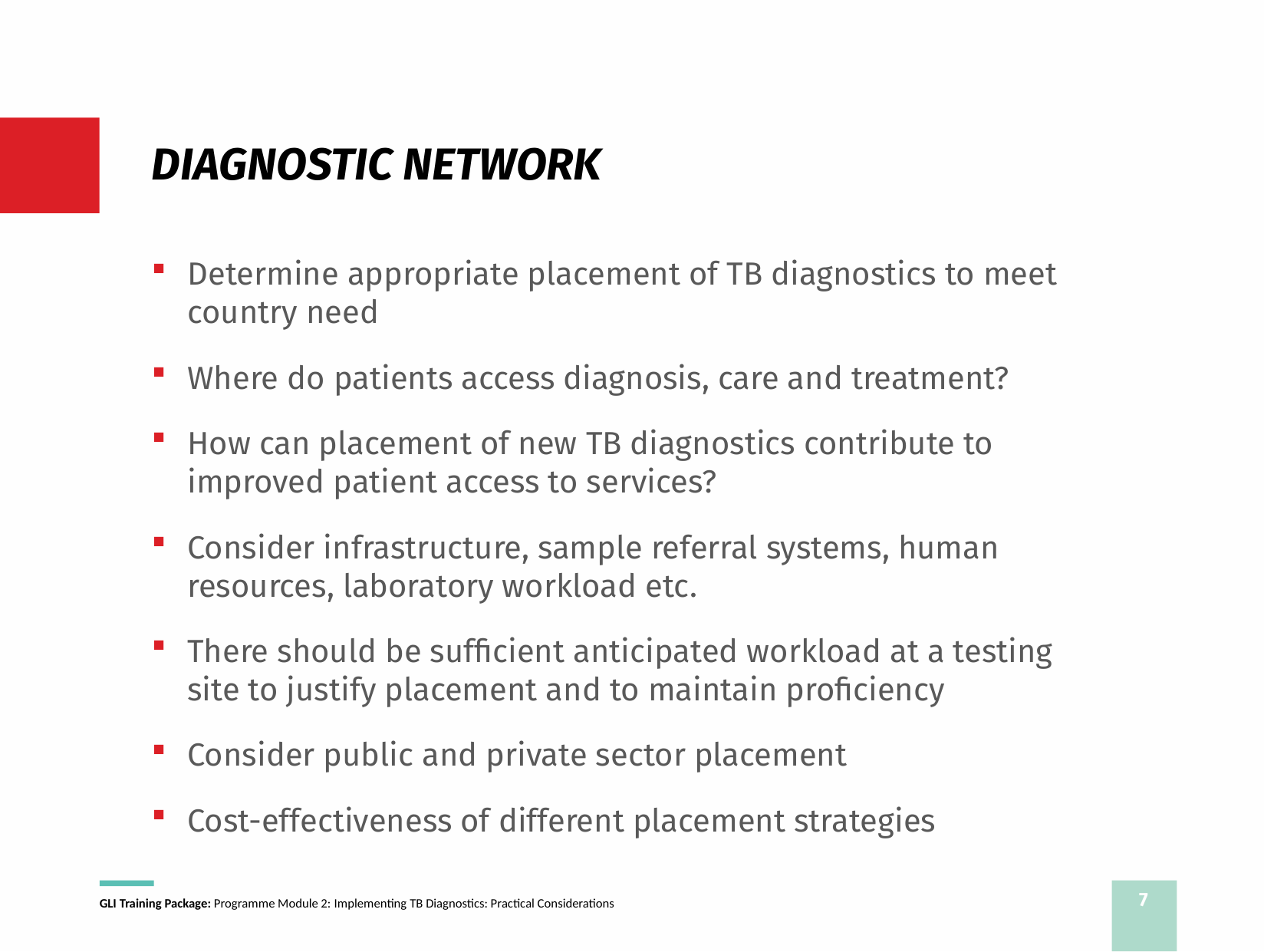

# DIAGNOSTIC NETWORK
Determine appropriate placement of TB diagnostics to meet country need
Where do patients access diagnosis, care and treatment?
How can placement of new TB diagnostics contribute to improved patient access to services?
Consider infrastructure, sample referral systems, human resources, laboratory workload etc.
There should be sufficient anticipated workload at a testing site to justify placement and to maintain proficiency
Consider public and private sector placement
Cost-effectiveness of different placement strategies